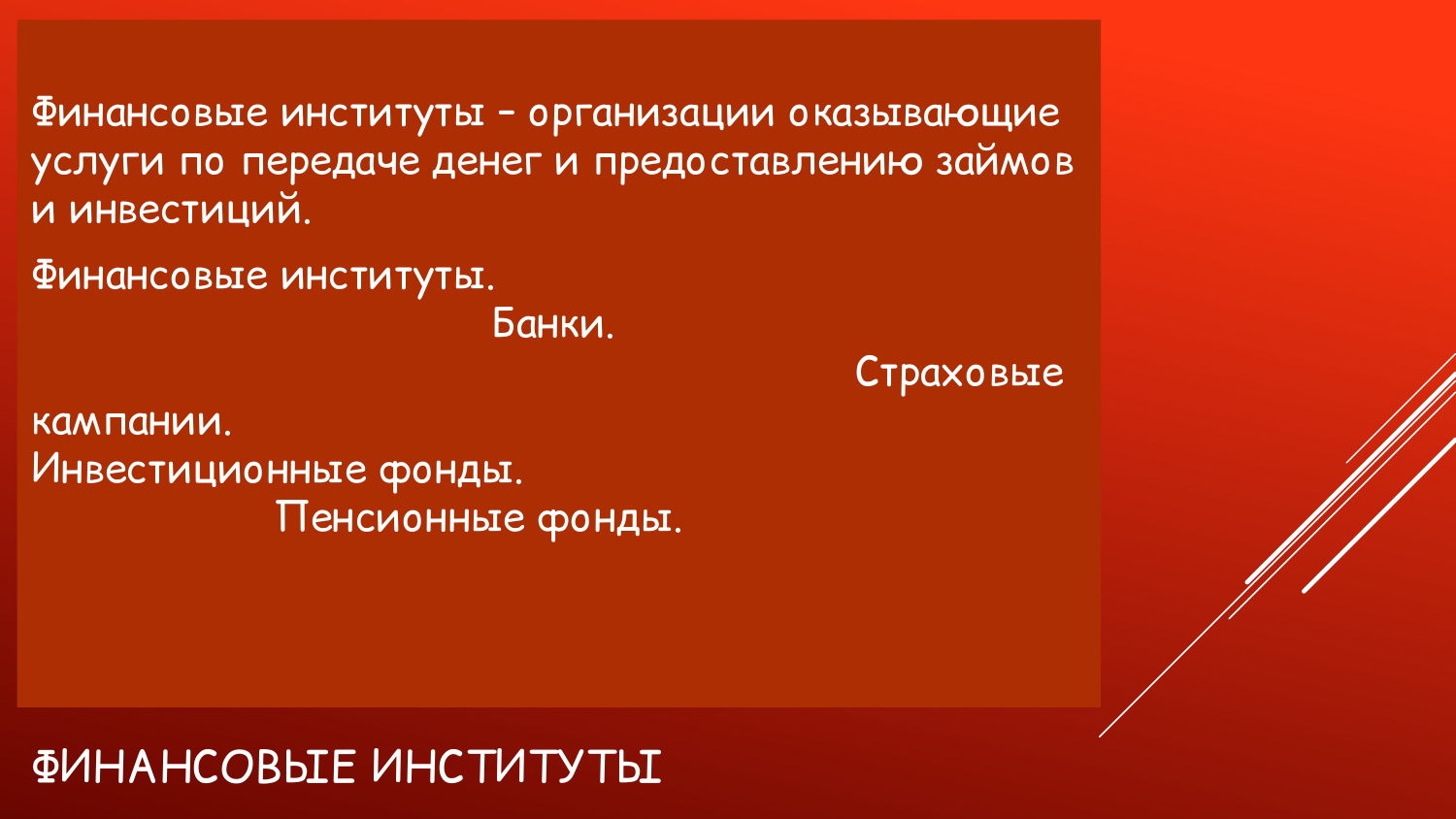

Финансовые институты – организации оказывающие услуги по передаче денег и предоставлению займов и инвестиций.
Финансовые институты.                                                                                       Банки.                                                                                                           Страховые кампании.                                                                      Инвестиционные фонды.                                                                   Пенсионные фонды.

# Финансовые институты